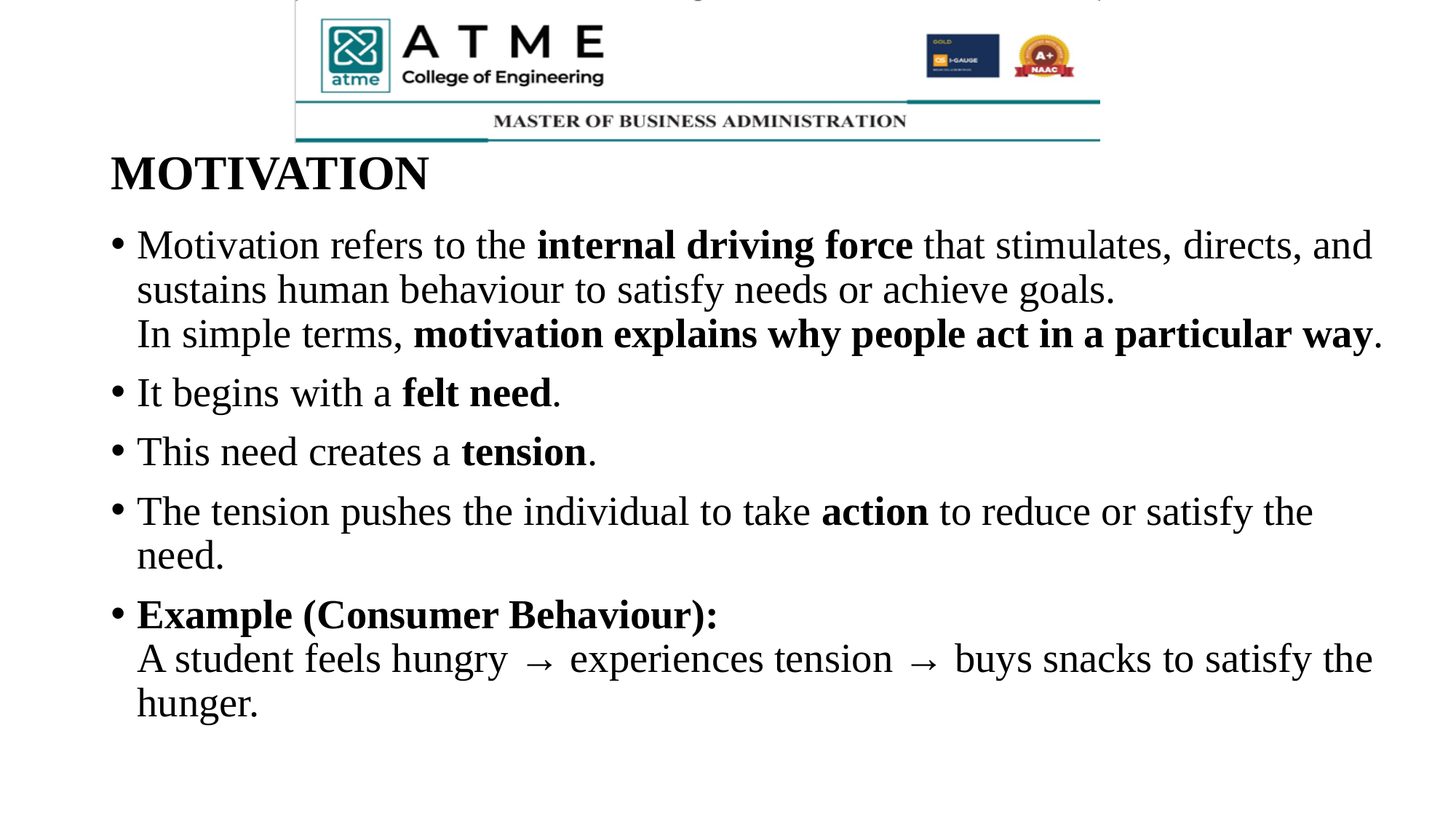

# MOTIVATION
Motivation refers to the internal driving force that stimulates, directs, and sustains human behaviour to satisfy needs or achieve goals.
In simple terms, motivation explains why people act in a particular way.
It begins with a felt need.
This need creates a tension.
The tension pushes the individual to take action to reduce or satisfy the need.
Example (Consumer Behaviour):
A student feels hungry → experiences tension → buys snacks to satisfy the hunger.